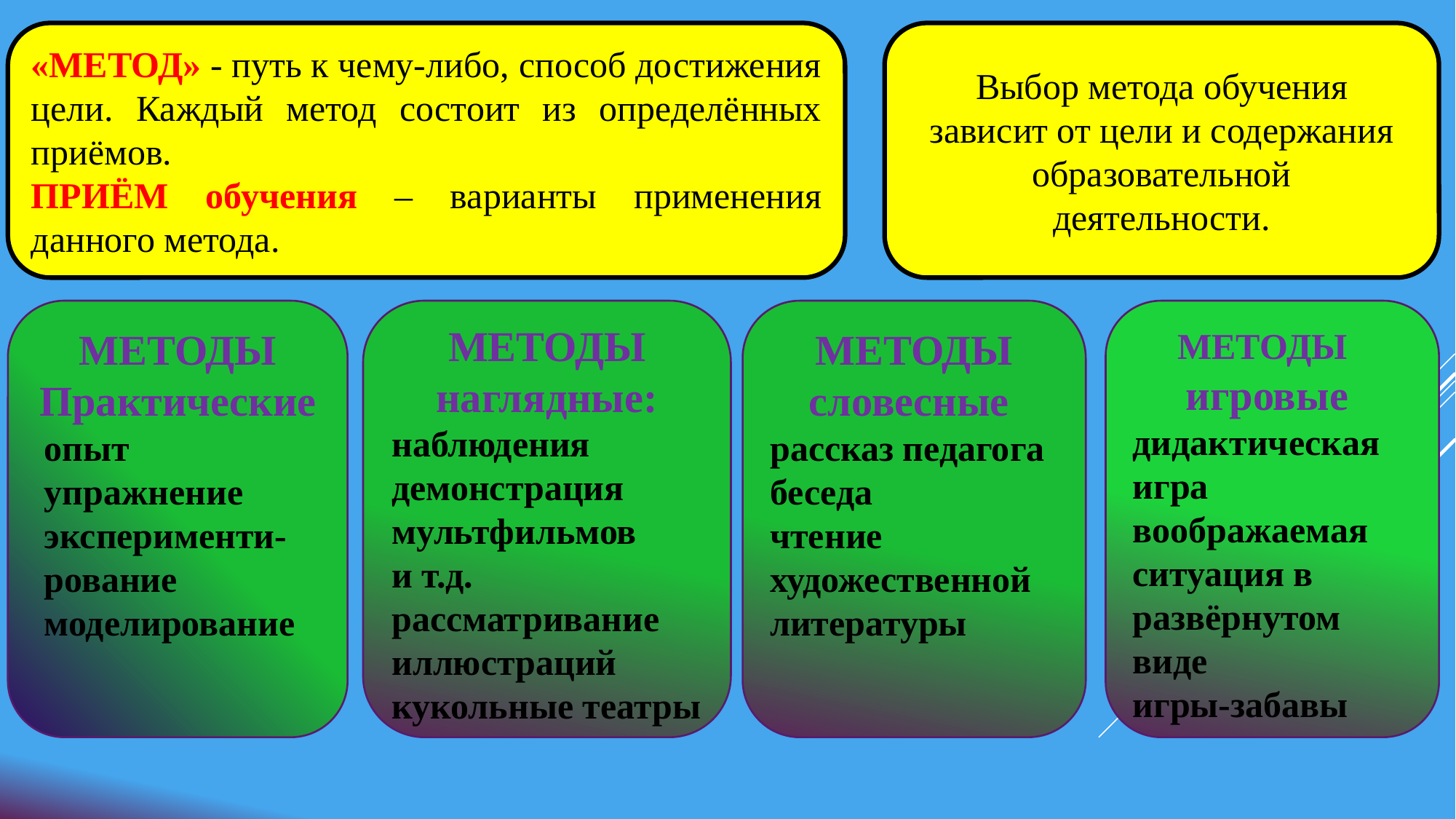

«МЕТОД» - путь к чему-либо, способ достижения цели. Каждый метод состоит из определённых приёмов.
ПРИЁМ обучения – варианты применения данного метода.
Выбор метода обучения
зависит от цели и содержания
образовательной
деятельности.
МЕТОДЫ
Практические
 опыт
 упражнение
 эксперименти-
 рование
 моделирование
МЕТОДЫ
наглядные:
наблюдения      демонстрация
мультфильмов
и т.д.               рассматривание иллюстраций
кукольные театры
МЕТОДЫ   игровые
дидактическая игра
воображаемая ситуация в развёрнутом виде
игры-забавы
МЕТОДЫ словесные
рассказ педагога
беседа
чтение художественной литературы